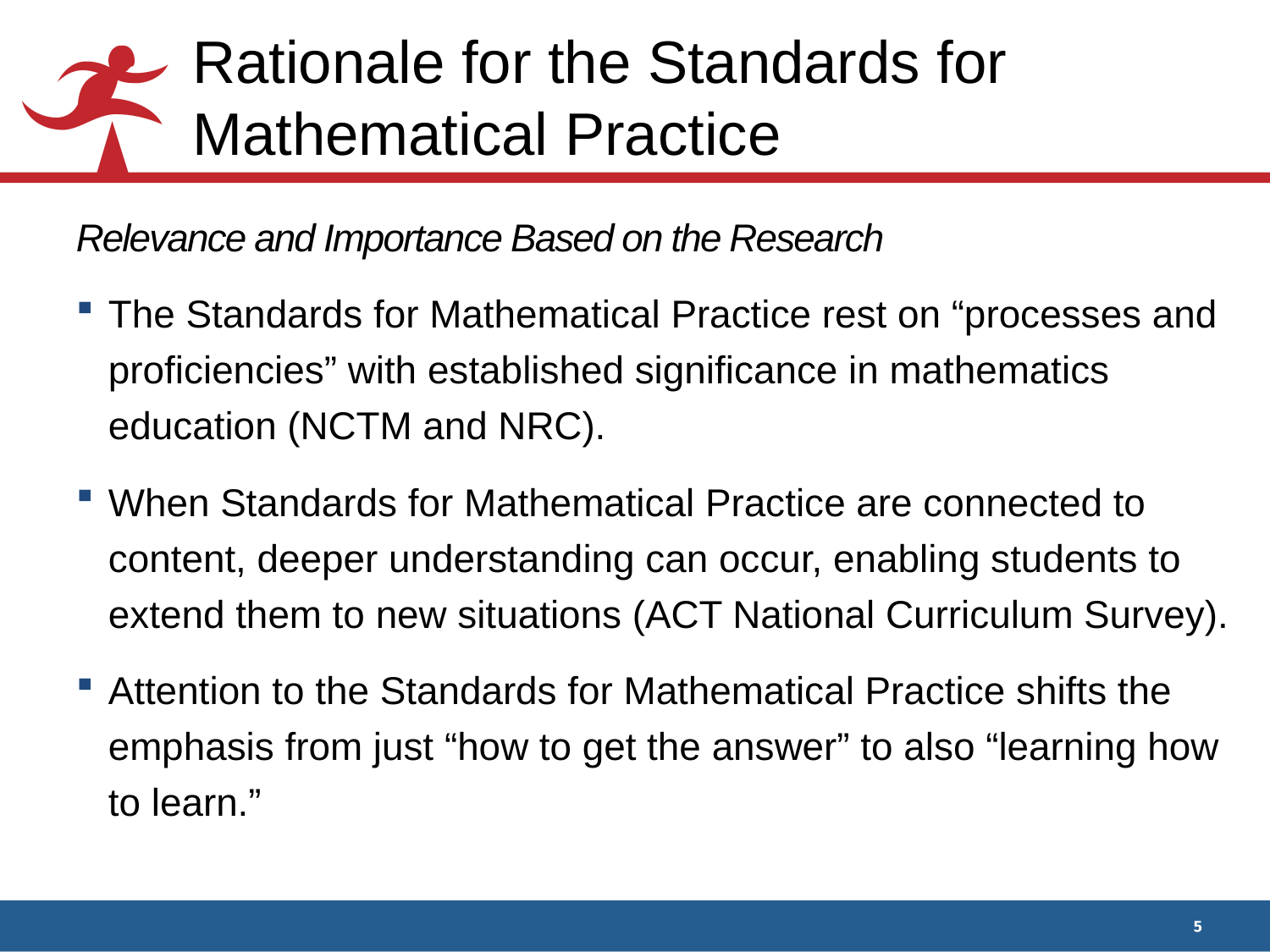

# Rationale for the Standards for Mathematical Practice
Relevance and Importance Based on the Research
The Standards for Mathematical Practice rest on “processes and proficiencies” with established significance in mathematics education (NCTM and NRC).
When Standards for Mathematical Practice are connected to content, deeper understanding can occur, enabling students to extend them to new situations (ACT National Curriculum Survey).
Attention to the Standards for Mathematical Practice shifts the emphasis from just “how to get the answer” to also “learning how to learn.”